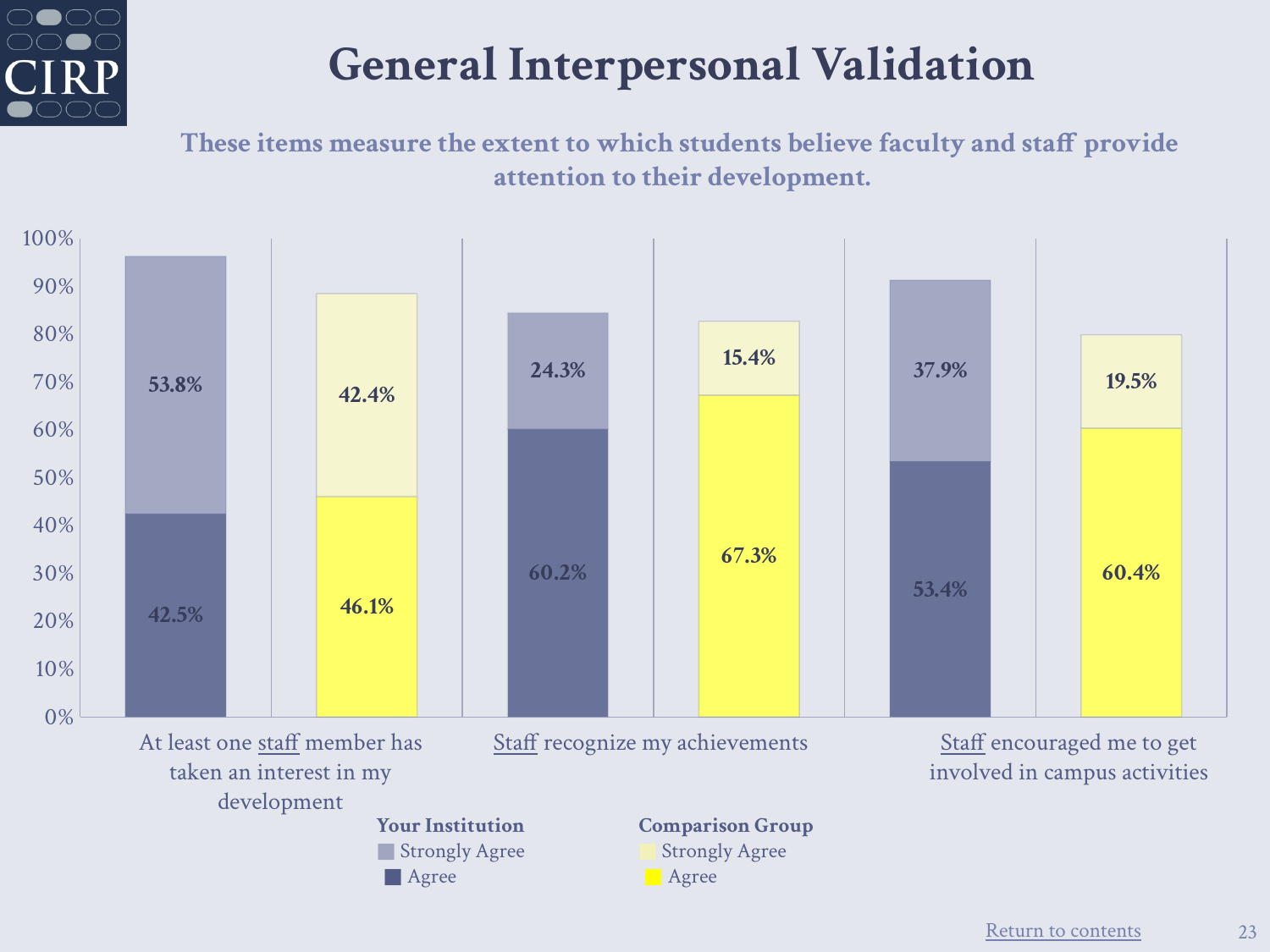

# General Interpersonal Validation These items measure the extent to which students believe faculty and staff provide attention to their development.

### Chart

| Category | Occasionally | Frequently |
|---|---|---|
| At least one staff member has taken an interest in my development | 0.425 | 0.538 |
| At least one staff member has taken an interest in my development | 0.461 | 0.424 |
| Staff recognize my achievement | 0.602 | 0.243 |
| Staff recognize my achievement | 0.673 | 0.154 |
| Staff encouraged me to get involved in campus activities | 0.534 | 0.379 |
| Staff encouraged me to get involved in campus activities | 0.604 | 0.195 |
At least one staff member has taken an interest in my development
Staff recognize my achievements
Staff encouraged me to get involved in campus activities
Your Institution
■ Strongly Agree
■ Agree

Comparison Group
■ Strongly Agree
■ Agree

23